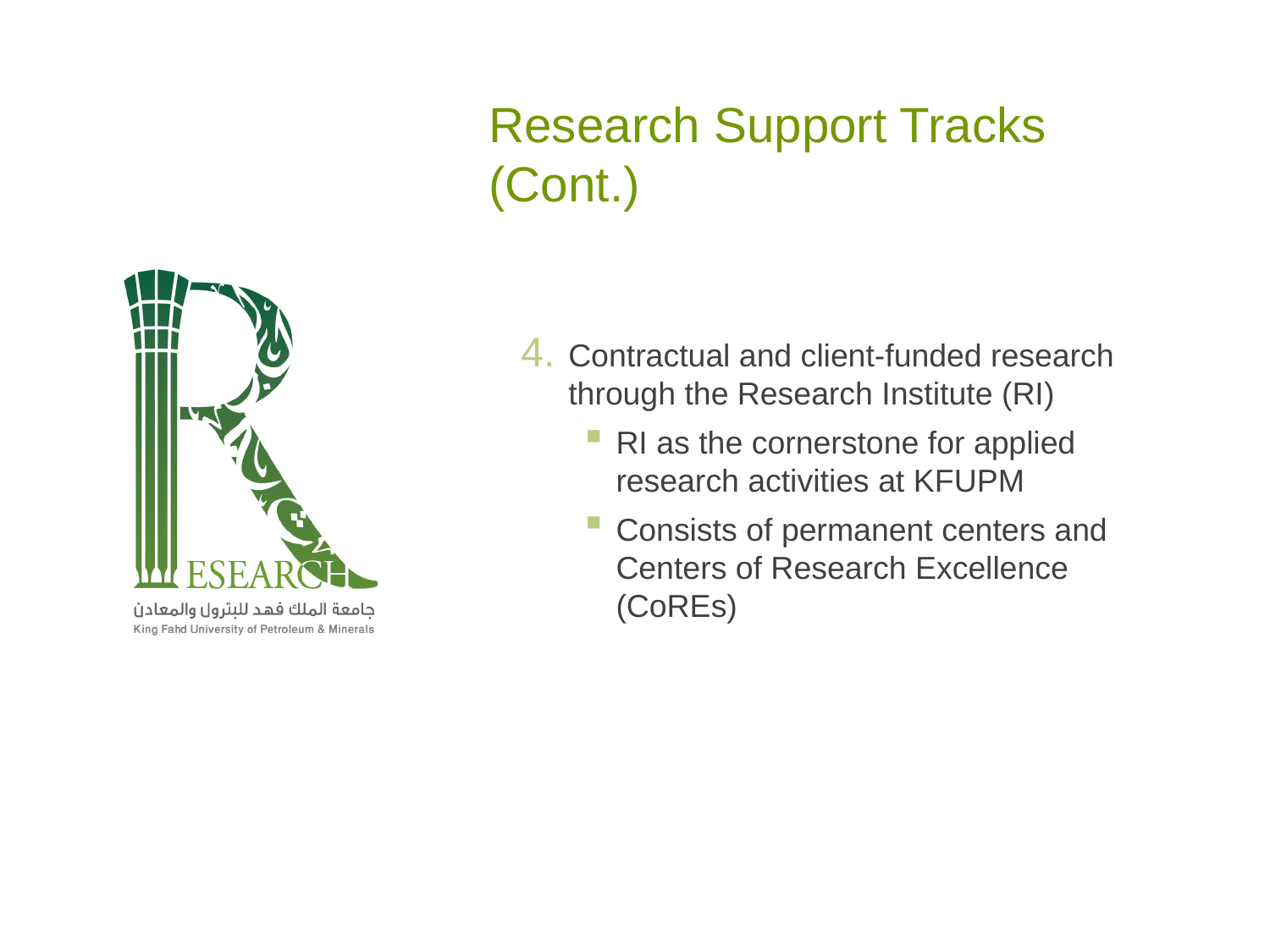

# Research Support Tracks (Cont.)

Contractual and client-funded research through the Research Institute (RI)
RI as the cornerstone for applied research activities at KFUPM
Consists of permanent centers and Centers of Research Excellence (CoREs)